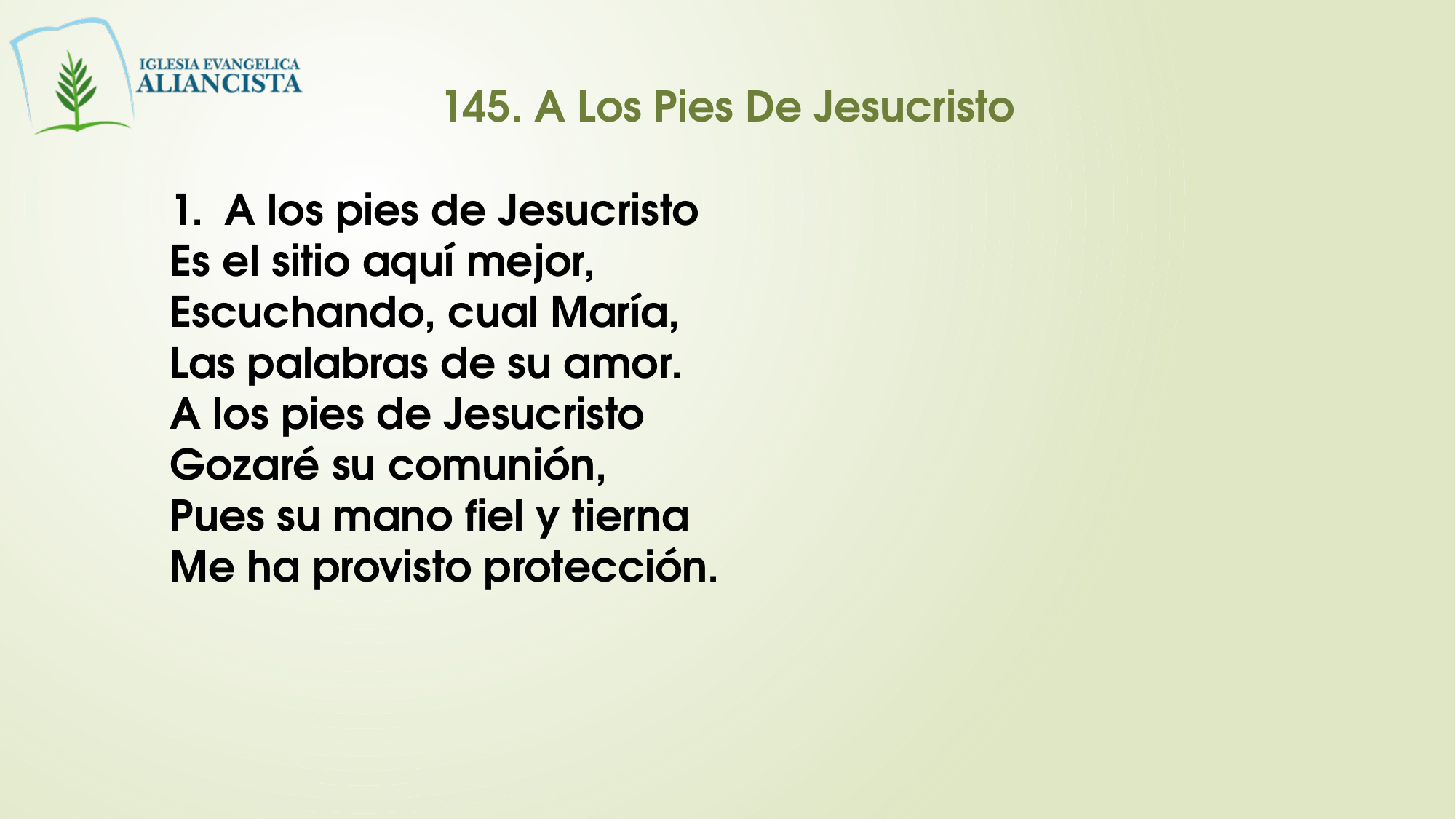

145. A Los Pies De Jesucristo
A los pies de Jesucristo
Es el sitio aquí mejor,
Escuchando, cual María,
Las palabras de su amor.
A los pies de Jesucristo
Gozaré su comunión,
Pues su mano fiel y tierna
Me ha provisto protección.